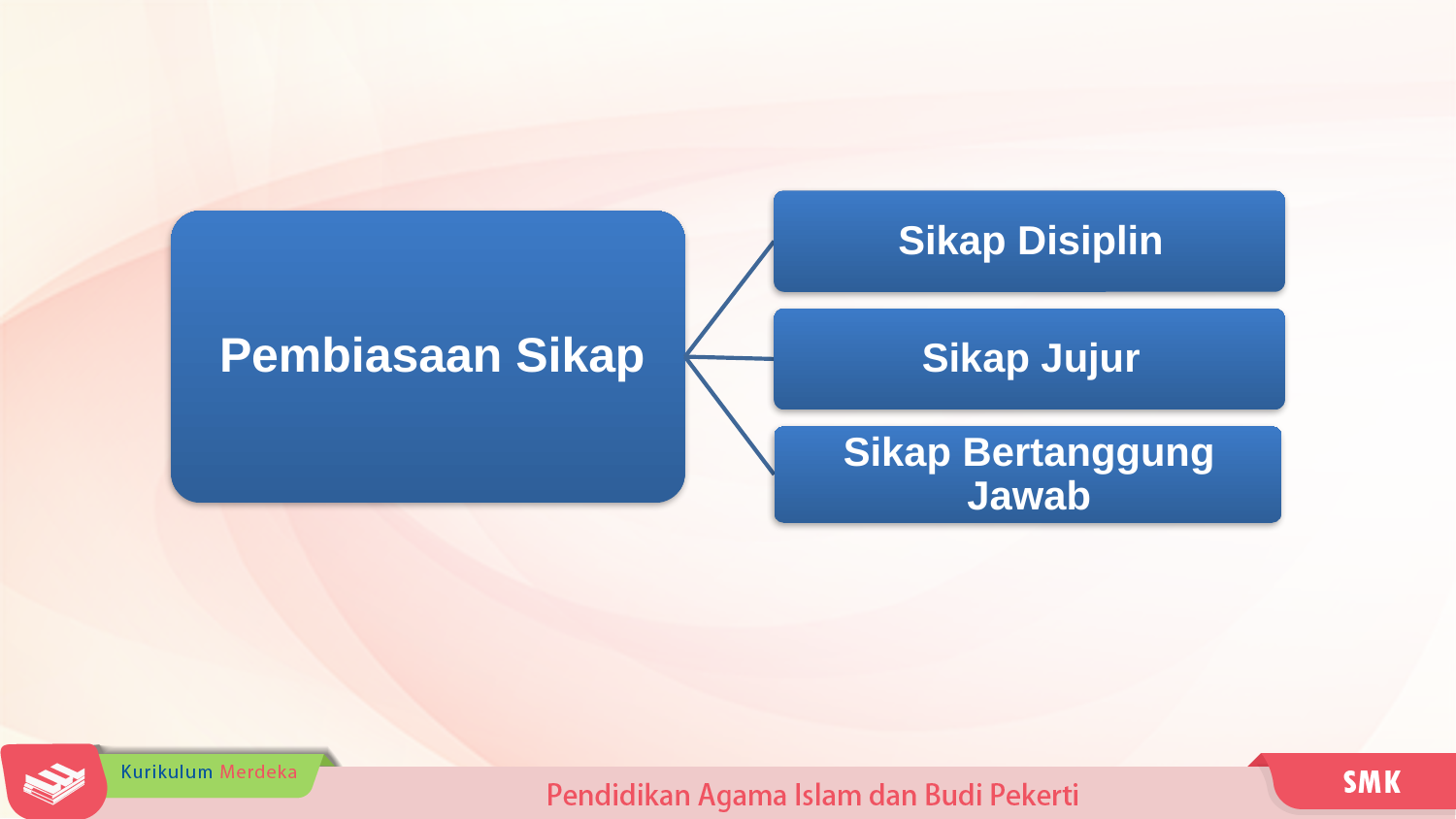

Pembiasaan Sikap

Sikap Disiplin

Sikap Jujur

Sikap Bertanggung Jawab